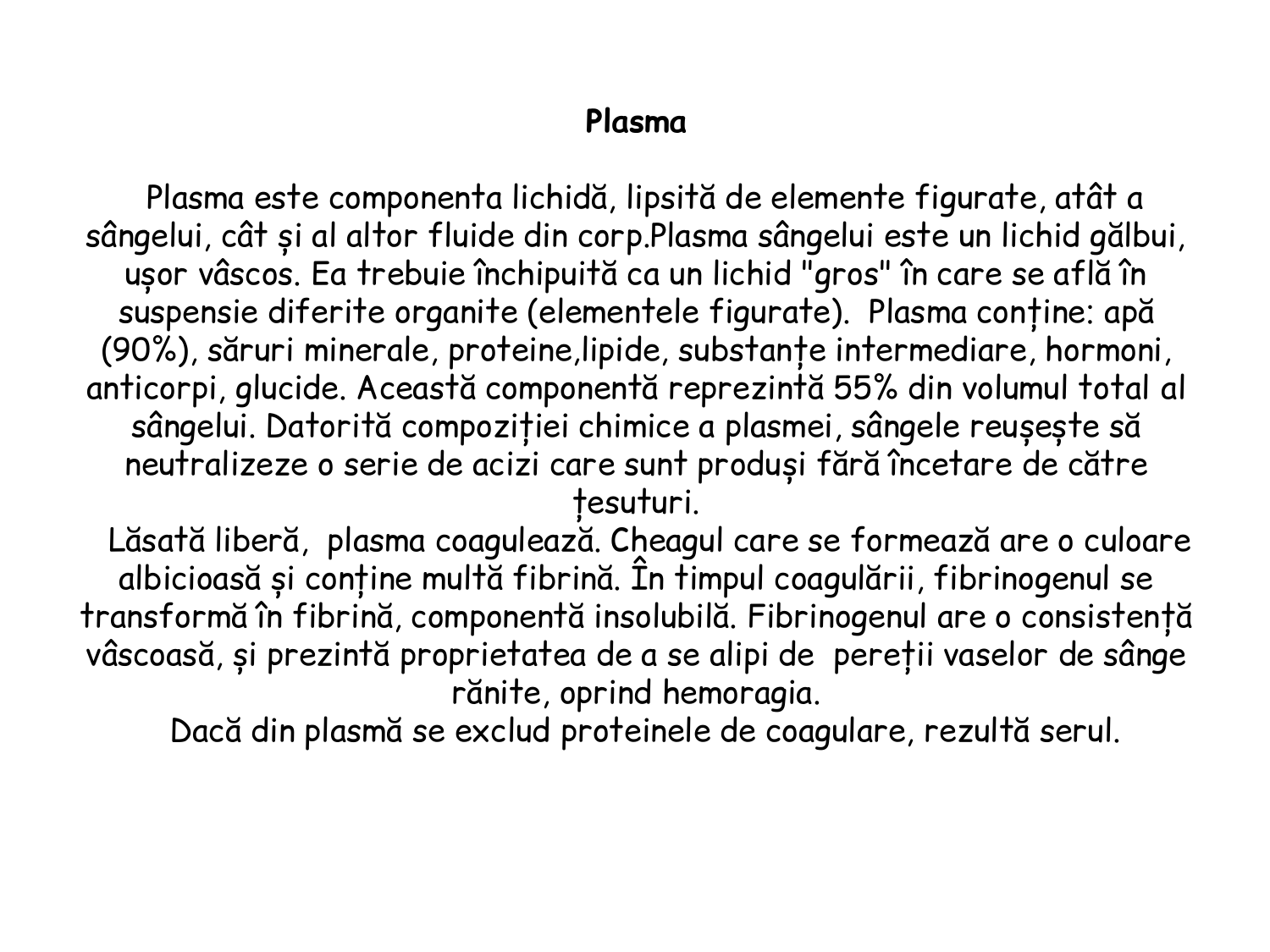

Plasma
  Plasma este componenta lichidă, lipsită de elemente figurate, atât a sângelui, cât şi al altor fluide din corp.Plasma sângelui este un lichid gălbui, uşor vâscos. Ea trebuie închipuită ca un lichid "gros" în care se află în suspensie diferite organite (elementele figurate).  Plasma conţine: apă (90%), săruri minerale, proteine,lipide, substanţe intermediare, hormoni, anticorpi, glucide. Această componentă reprezintă 55% din volumul total al sângelui. Datorită compoziţiei chimice a plasmei, sângele reuşeşte să neutralizeze o serie de acizi care sunt produşi fără încetare de către ţesuturi.
   Lăsată liberă,  plasma coagulează. Cheagul care se formează are o culoare albicioasă şi conţine multă fibrină. În timpul coagulării, fibrinogenul se transformă în fibrină, componentă insolubilă. Fibrinogenul are o consistenţă vâscoasă, şi prezintă proprietatea de a se alipi de  pereţii vaselor de sânge rănite, oprind hemoragia.
  Dacă din plasmă se exclud proteinele de coagulare, rezultă serul.